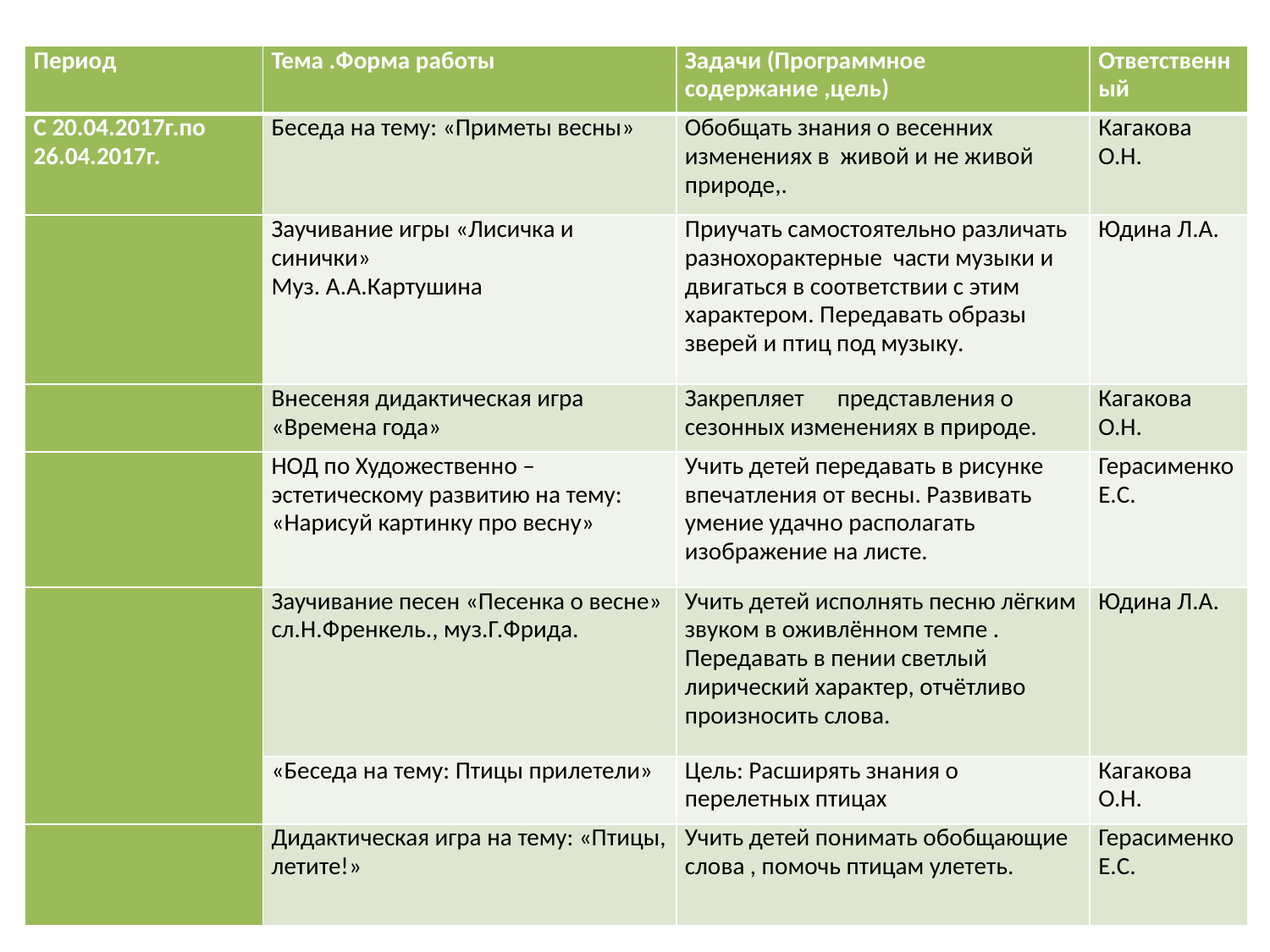

| Период | Тема .Форма работы | Задачи (Программное содержание ,цель) | Ответственный |
| --- | --- | --- | --- |
| С 20.04.2017г.по 26.04.2017г. | Беседа на тему: «Приметы весны» | Обобщать знания о весенних изменениях в живой и не живой природе,. | Кагакова О.Н. |
|  | Заучивание игры «Лисичка и синички» Муз. А.А.Картушина | Приучать самостоятельно различать разнохорактерные части музыки и двигаться в соответствии с этим характером. Передавать образы зверей и птиц под музыку. | Юдина Л.А. |
|  | Внесеняя дидактическая игра «Времена года» | Закрепляет представления о сезонных изменениях в природе. | Кагакова О.Н. |
|  | НОД по Художественно – эстетическому развитию на тему: «Нарисуй картинку про весну» | Учить детей передавать в рисунке впечатления от весны. Развивать умение удачно располагать изображение на листе. | Герасименко Е.С. |
|  | Заучивание песен «Песенка о весне» сл.Н.Френкель., муз.Г.Фрида. | Учить детей исполнять песню лёгким звуком в оживлённом темпе . Передавать в пении светлый лирический характер, отчётливо произносить слова. | Юдина Л.А. |
|  | «Беседа на тему: Птицы прилетели» | Цель: Расширять знания о перелетных птицах | Кагакова О.Н. |
|  | Дидактическая игра на тему: «Птицы, летите!» | Учить детей понимать обобщающие слова , помочь птицам улететь. | Герасименко Е.С. |